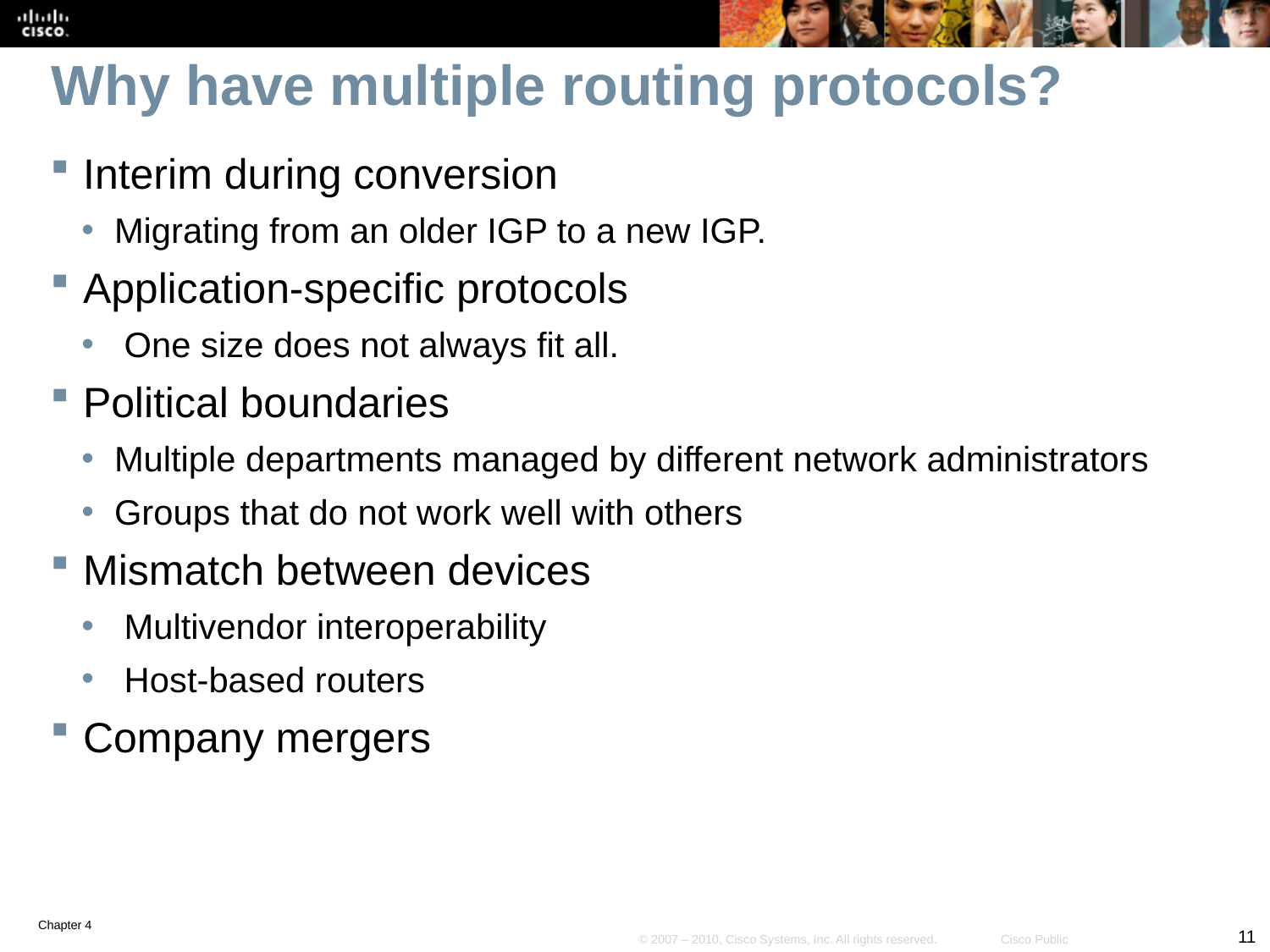

# Why have multiple routing protocols?
Interim during conversion
Migrating from an older IGP to a new IGP.
Application-specific protocols
 One size does not always fit all.
Political boundaries
Multiple departments managed by different network administrators
Groups that do not work well with others
Mismatch between devices
 Multivendor interoperability
 Host-based routers
Company mergers